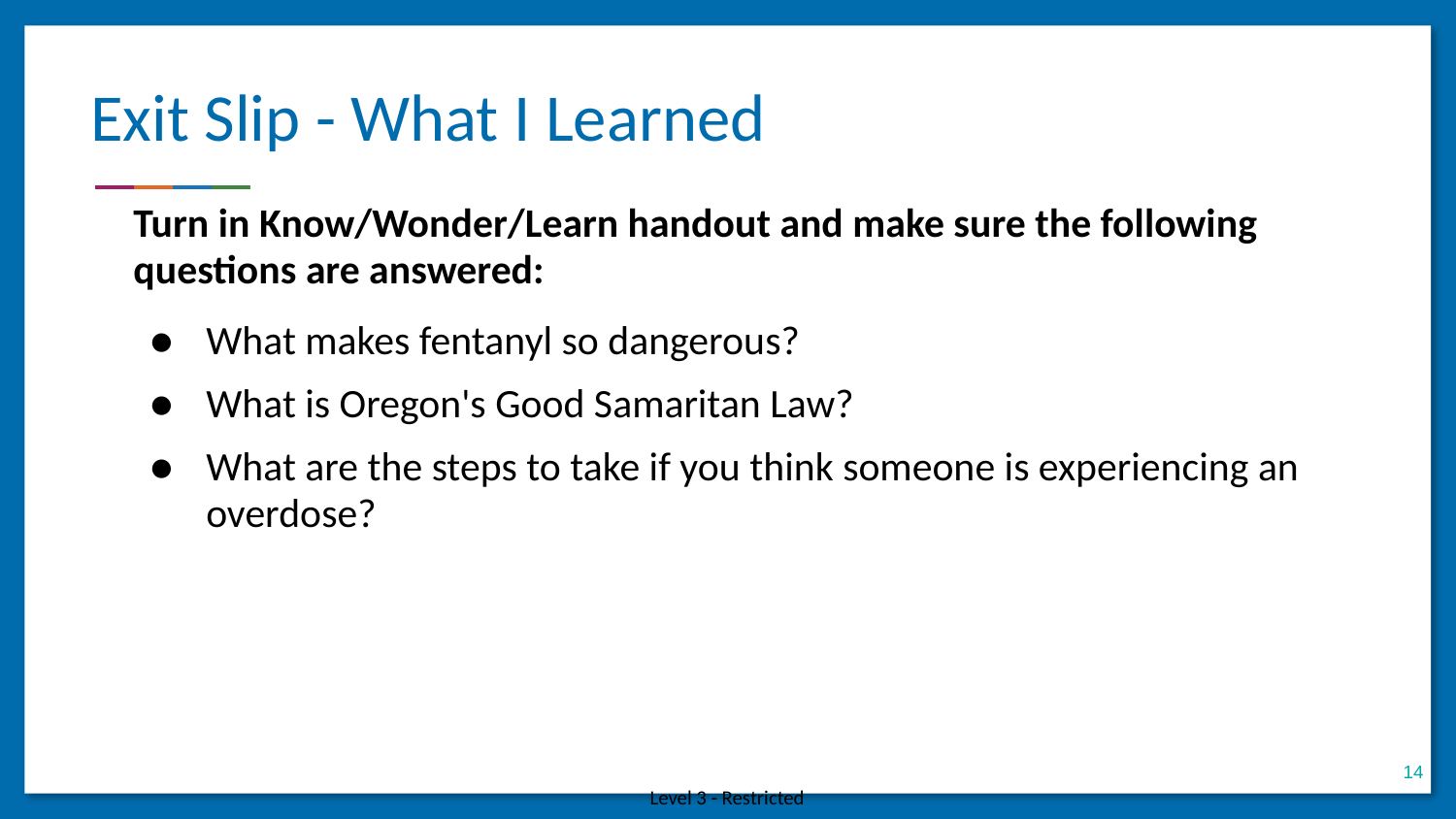

Exit Slip - What I Learned
Turn in Know/Wonder/Learn handout and make sure the following questions are answered:
What makes fentanyl so dangerous?
What is Oregon's Good Samaritan Law?
What are the steps to take if you think someone is experiencing an overdose?
14